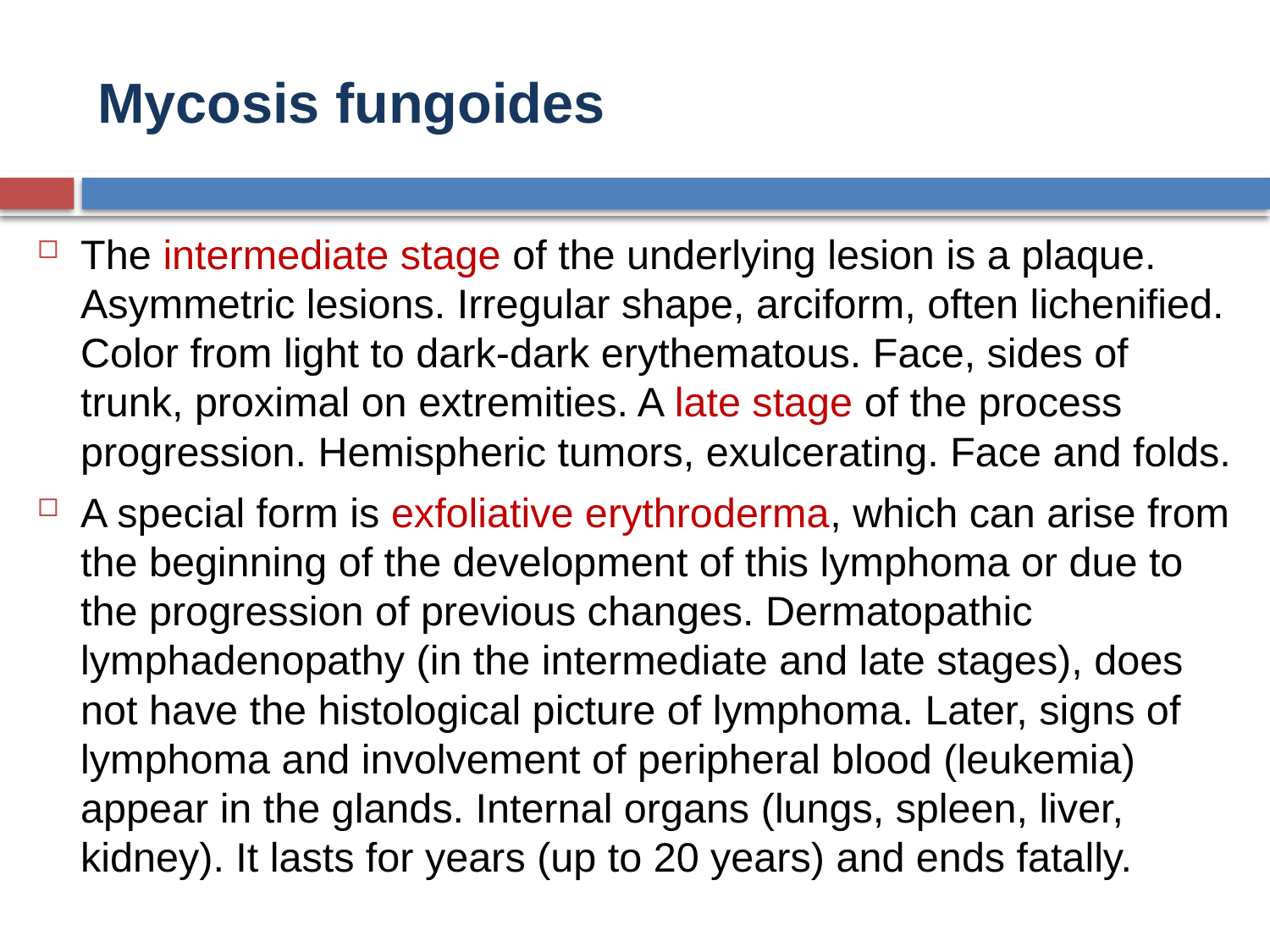

# Mycosis fungoides
The intermediate stage of the underlying lesion is a plaque. Asymmetric lesions. Irregular shape, arciform, often lichenified. Color from light to dark-dark erythematous. Face, sides of trunk, proximal on extremities. A late stage of the process progression. Hemispheric tumors, exulcerating. Face and folds.
A special form is exfoliative erythroderma, which can arise from the beginning of the development of this lymphoma or due to the progression of previous changes. Dermatopathic lymphadenopathy (in the intermediate and late stages), does not have the histological picture of lymphoma. Later, signs of lymphoma and involvement of peripheral blood (leukemia) appear in the glands. Internal organs (lungs, spleen, liver, kidney). It lasts for years (up to 20 years) and ends fatally.